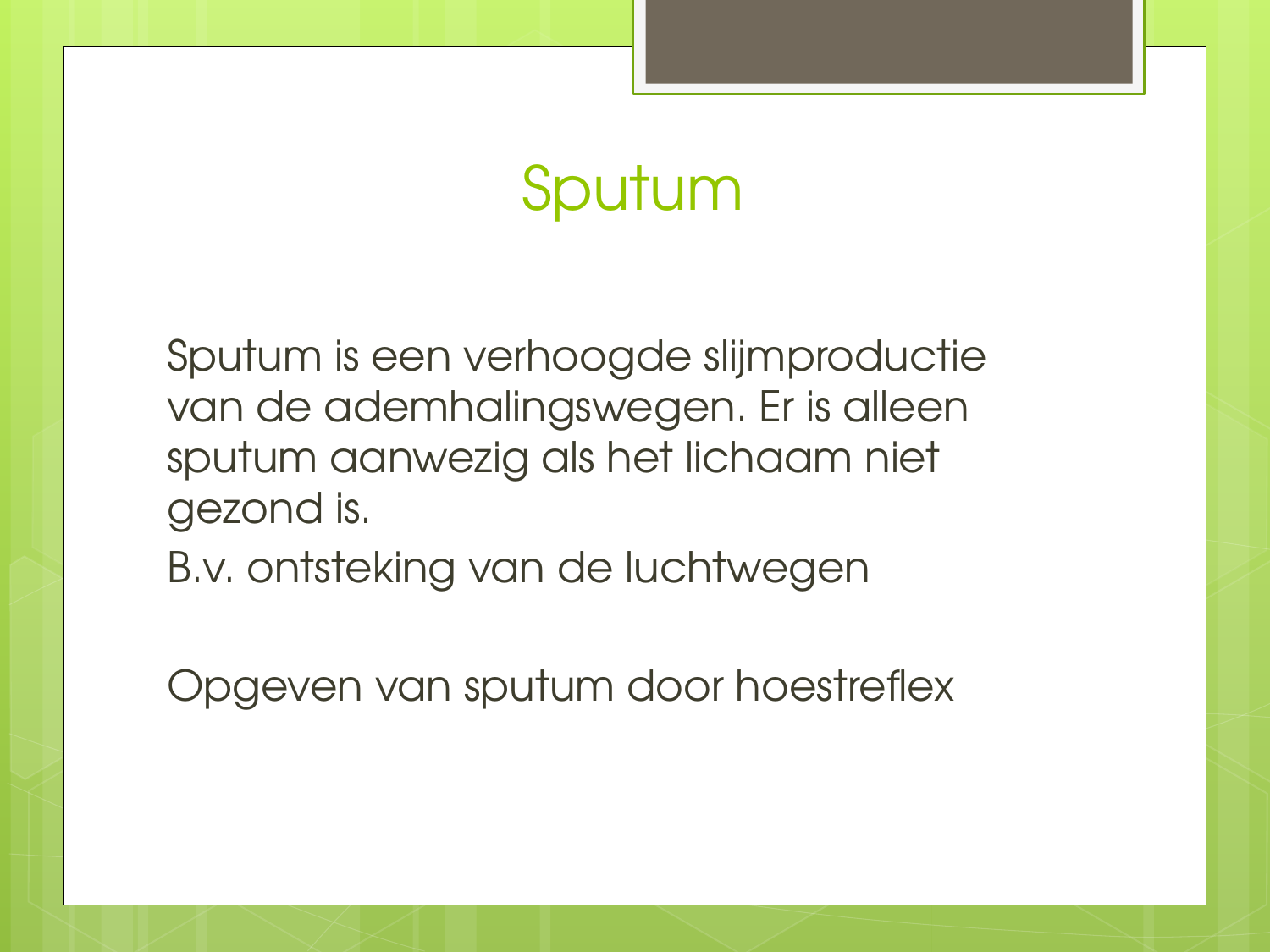

# Sputum
Sputum is een verhoogde slijmproductie van de ademhalingswegen. Er is alleen sputum aanwezig als het lichaam niet gezond is.
B.v. ontsteking van de luchtwegen

Opgeven van sputum door hoestreflex